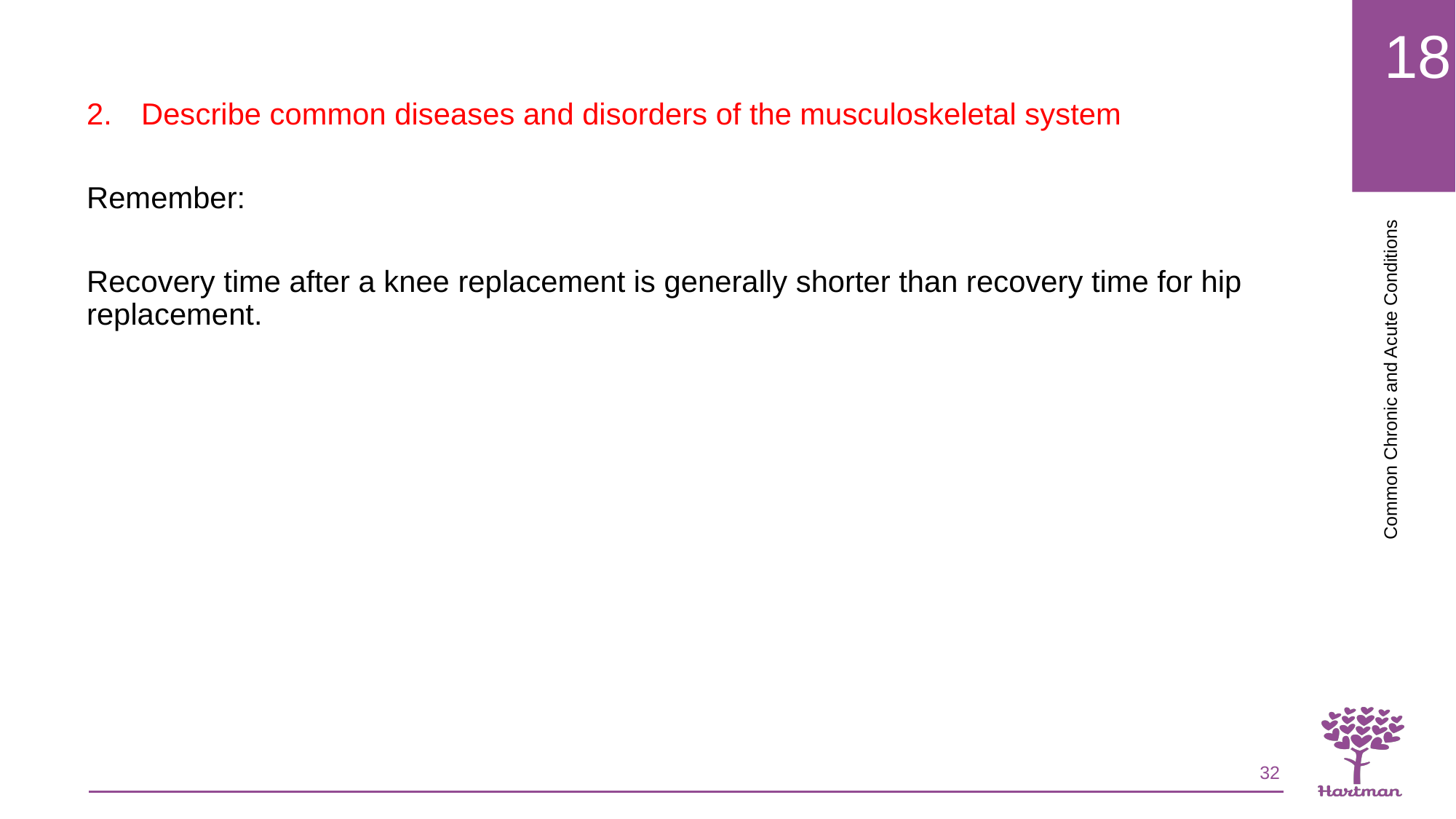

Describe common diseases and disorders of the musculoskeletal system

Remember:

Recovery time after a knee replacement is generally shorter than recovery time for hip replacement.

32